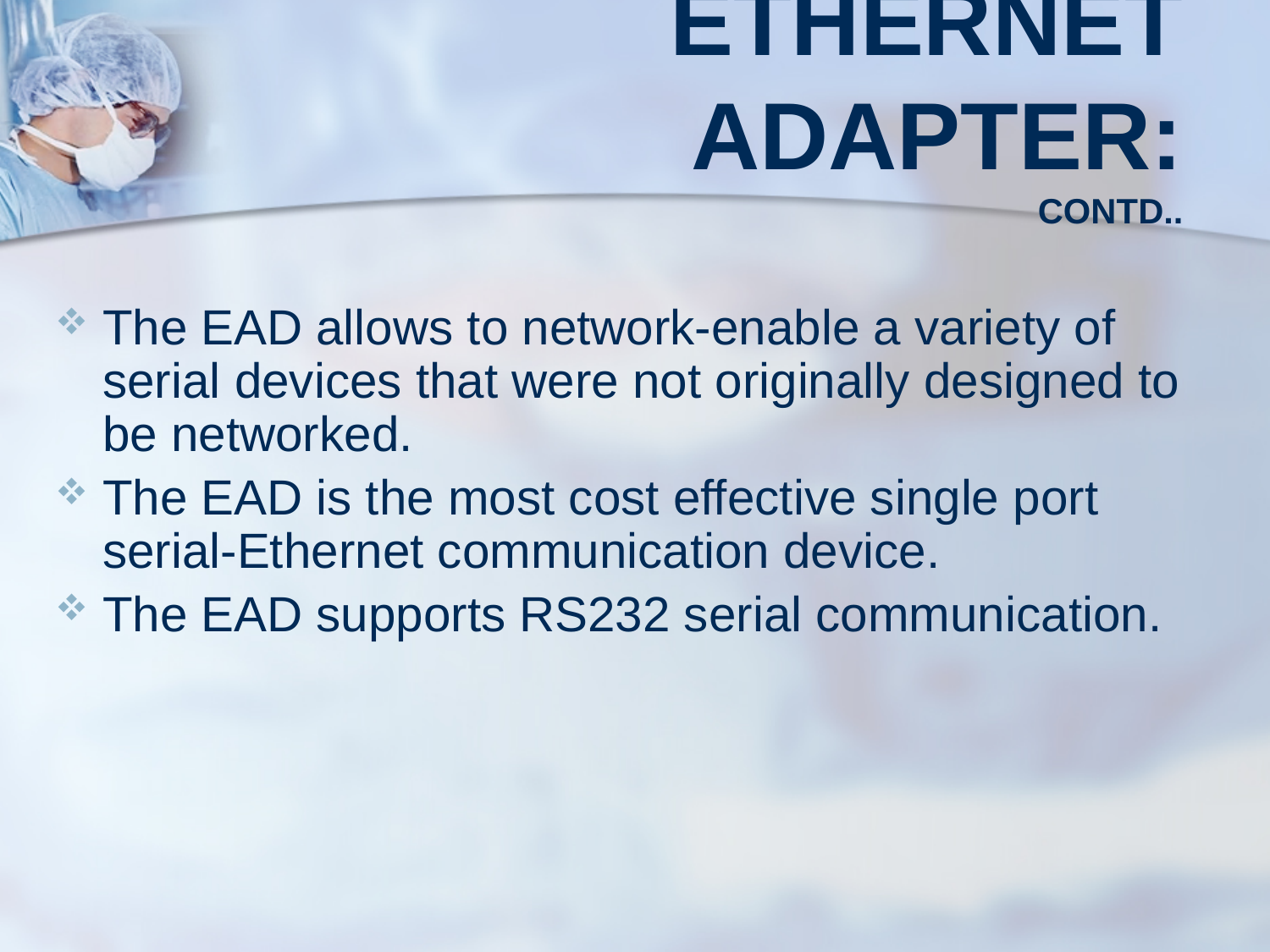

# ETHERNET ADAPTER: contd..
The EAD allows to network-enable a variety of serial devices that were not originally designed to be networked.
The EAD is the most cost effective single port serial-Ethernet communication device.
The EAD supports RS232 serial communication.